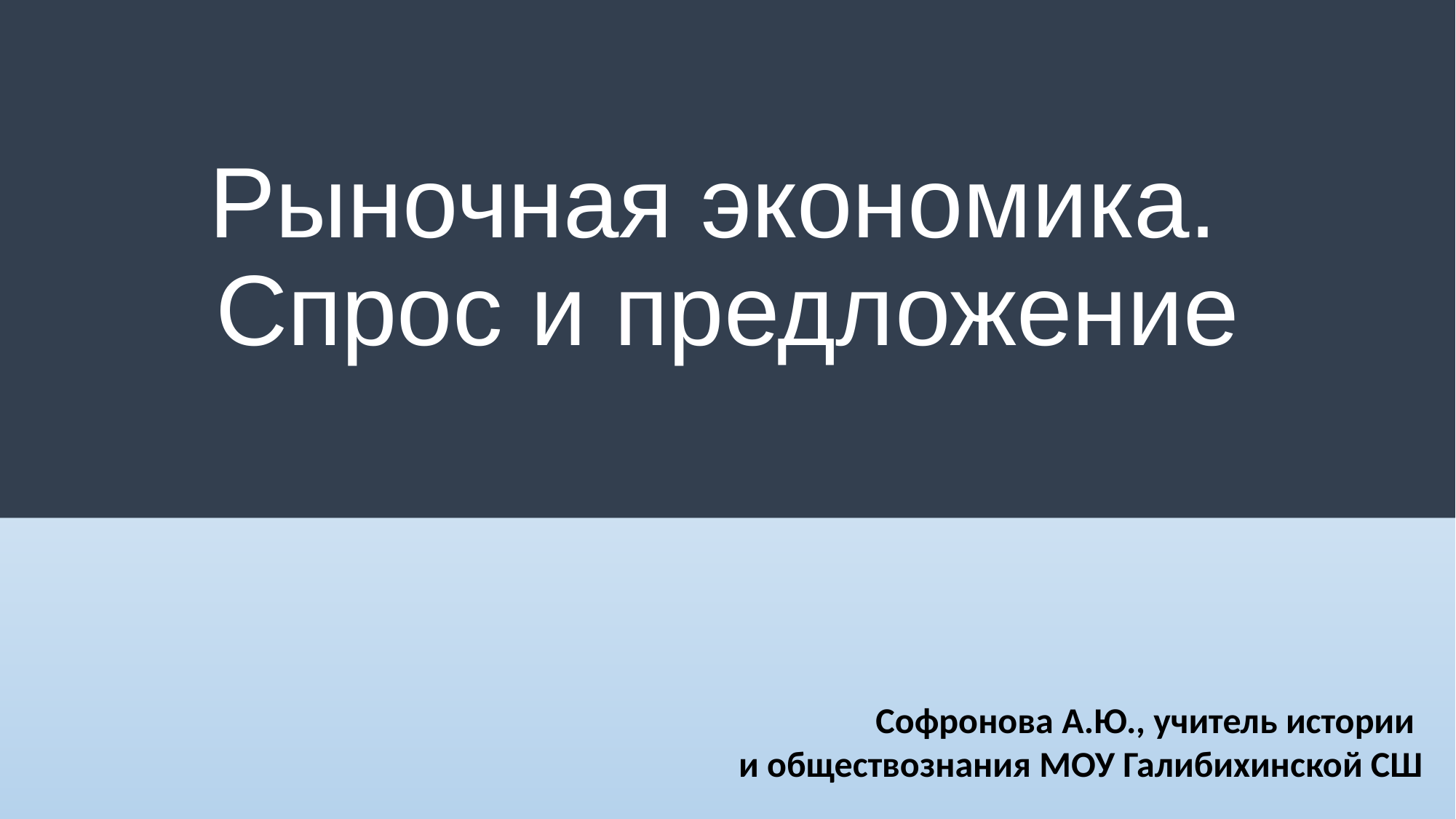

Рыночная экономика.
Спрос и предложение
Софронова А.Ю., учитель истории
и обществознания МОУ Галибихинской СШ